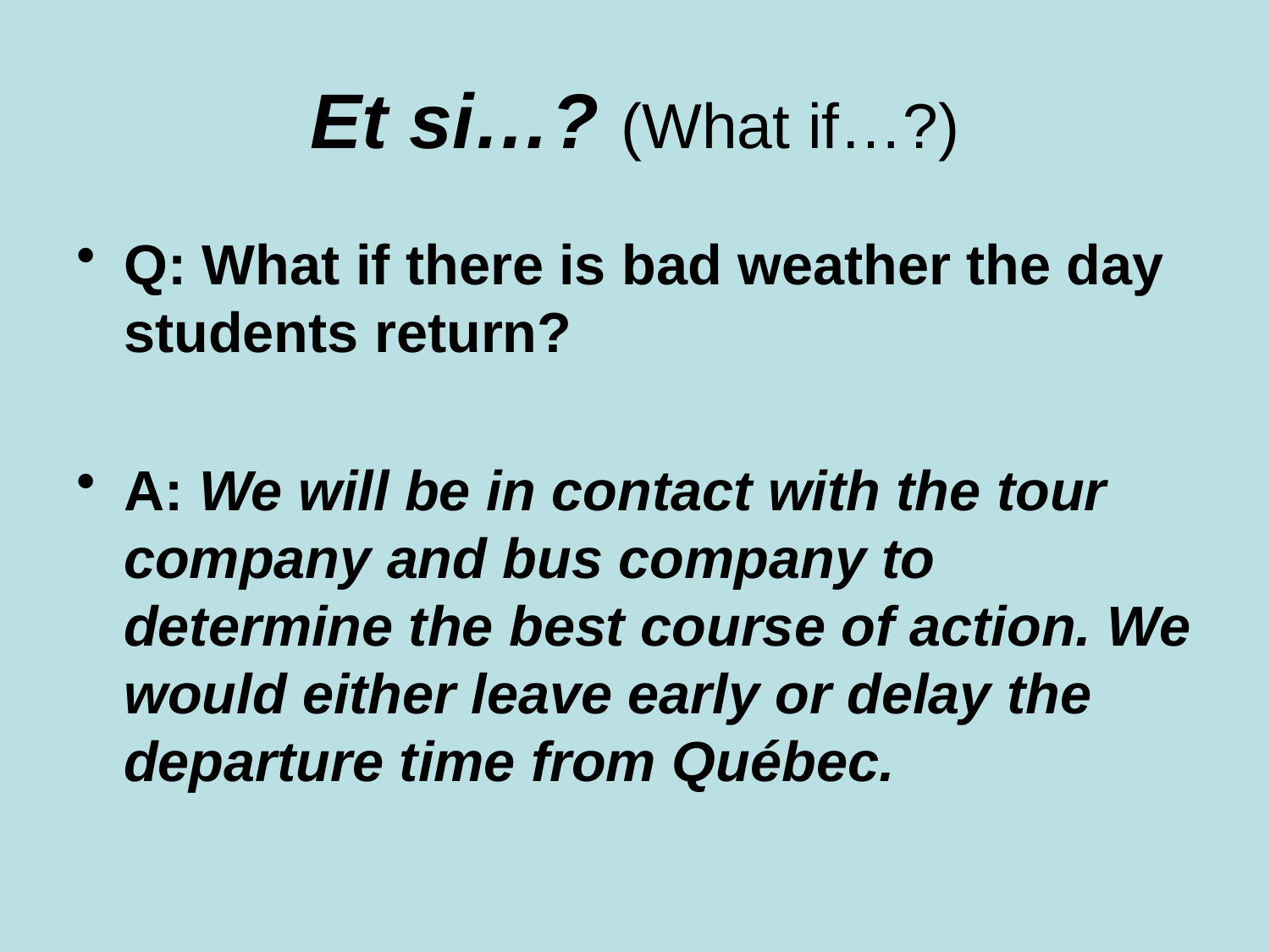

# Et si…? (What if…?)
Q: What if there is bad weather the day students return?

A: We will be in contact with the tour company and bus company to determine the best course of action. We would either leave early or delay the departure time from Québec.